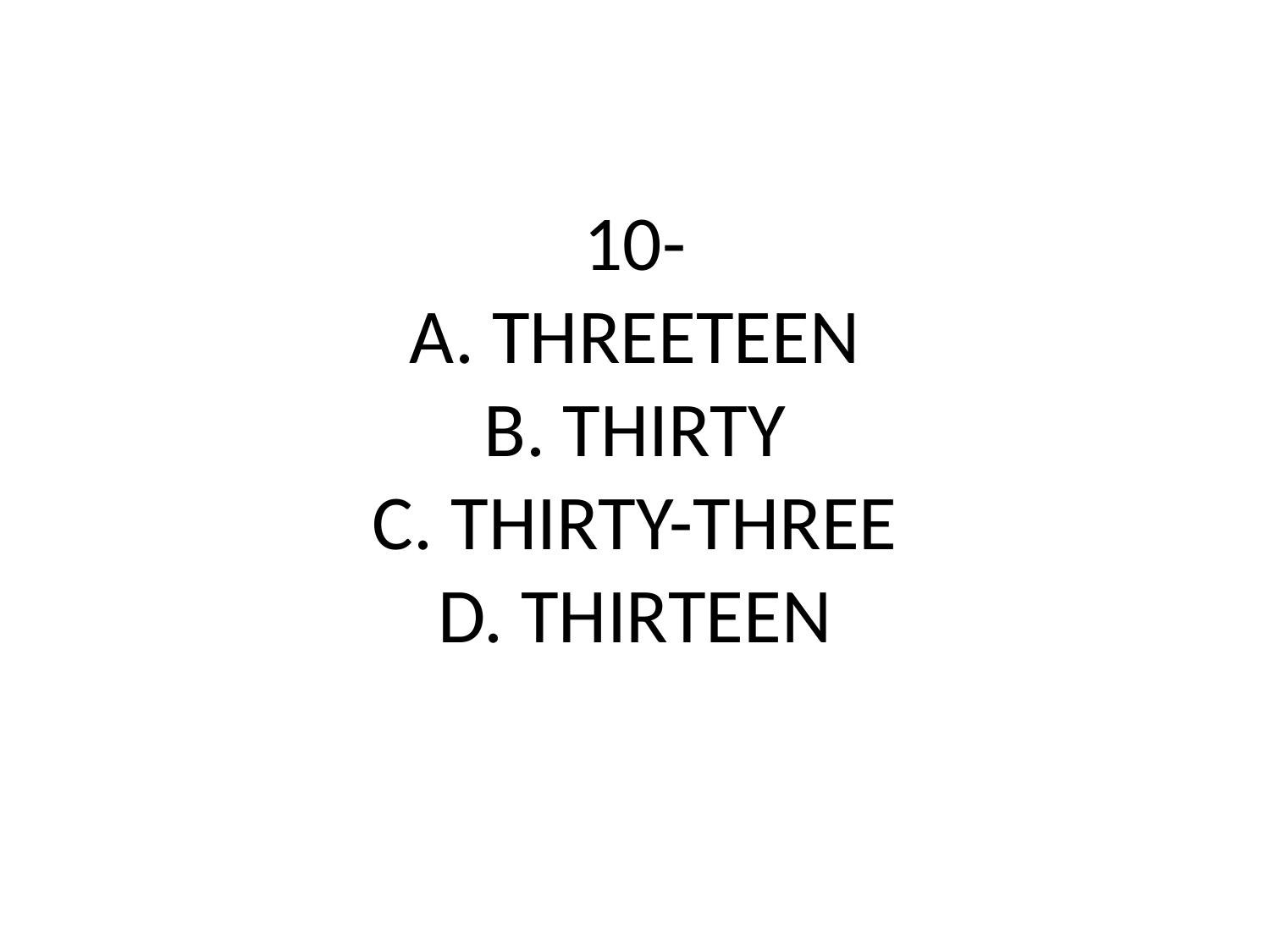

# 10- A. THREETEEN B. THIRTY C. THIRTY-THREE D. THIRTEEN